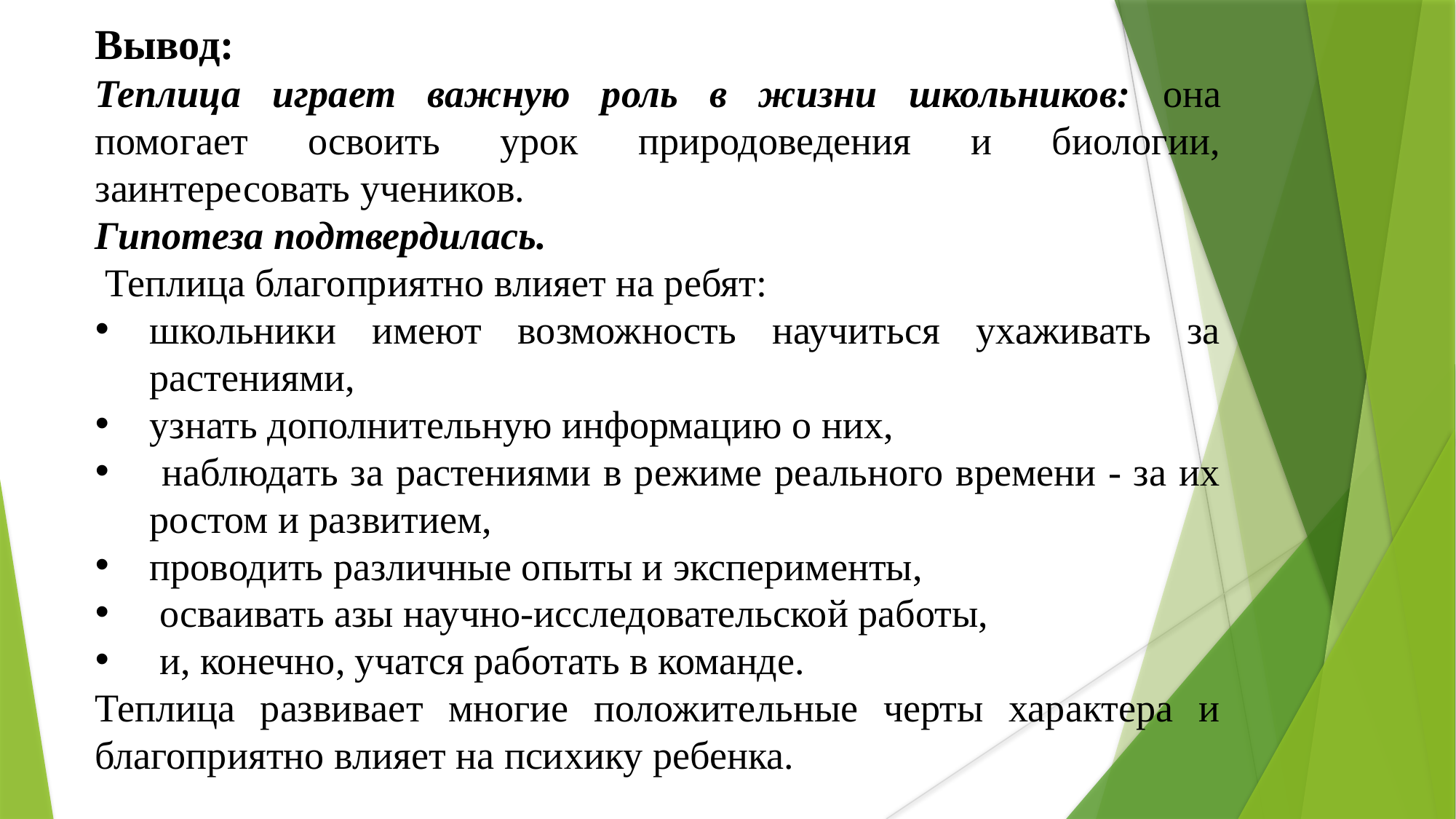

Вывод:
Теплица играет важную роль в жизни школьников: она помогает освоить урок природоведения и биологии, заинтересовать учеников.
Гипотеза подтвердилась.
 Теплица благоприятно влияет на ребят:
школьники имеют возможность научиться ухаживать за растениями,
узнать дополнительную информацию о них,
 наблюдать за растениями в режиме реального времени - за их ростом и развитием,
проводить различные опыты и эксперименты,
 осваивать азы научно-исследовательской работы,
 и, конечно, учатся работать в команде.
Теплица развивает многие положительные черты характера и благоприятно влияет на психику ребенка.